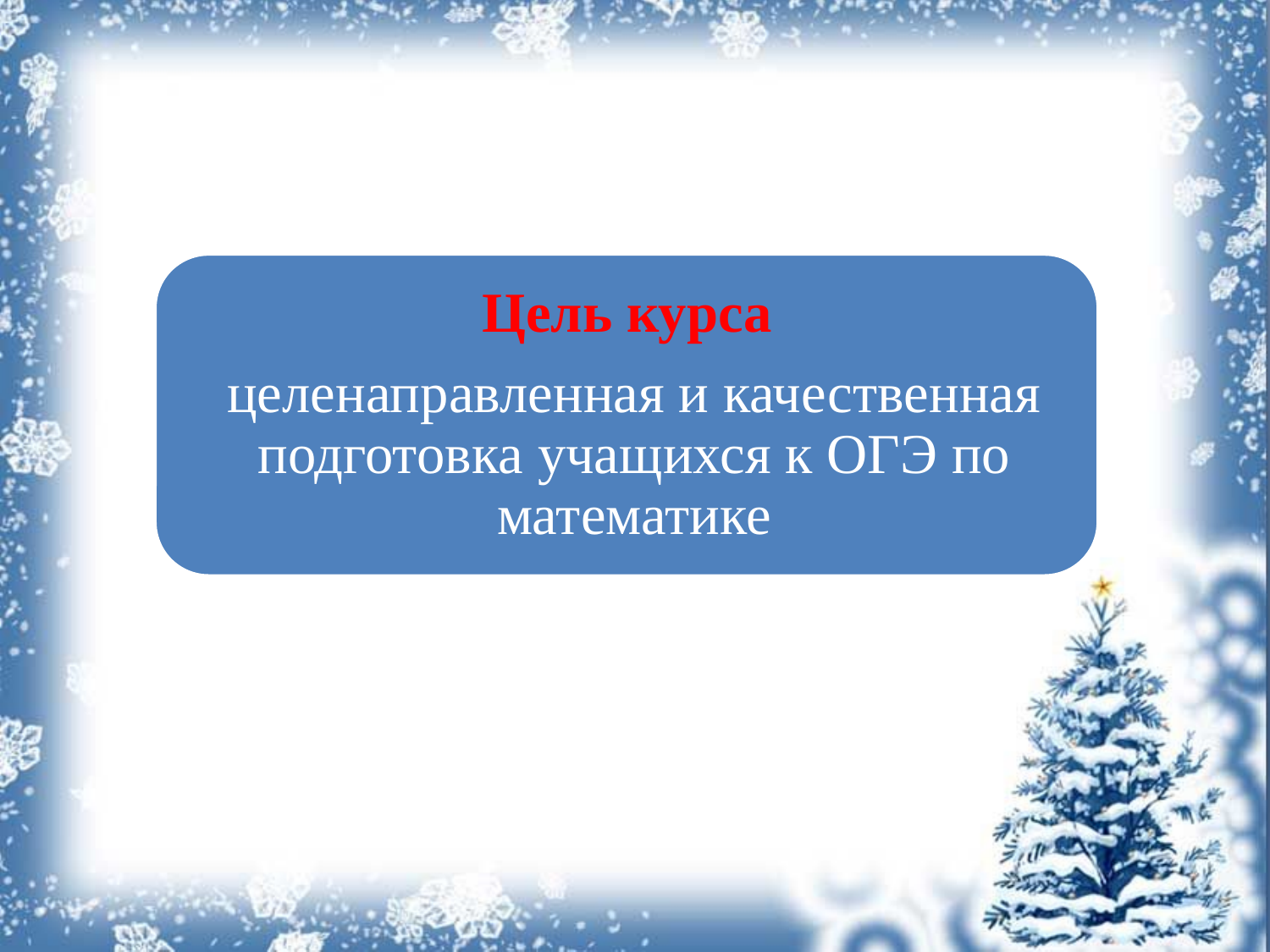

Цель курса
целенаправленная и качественная подготовка учащихся к ОГЭ по математике